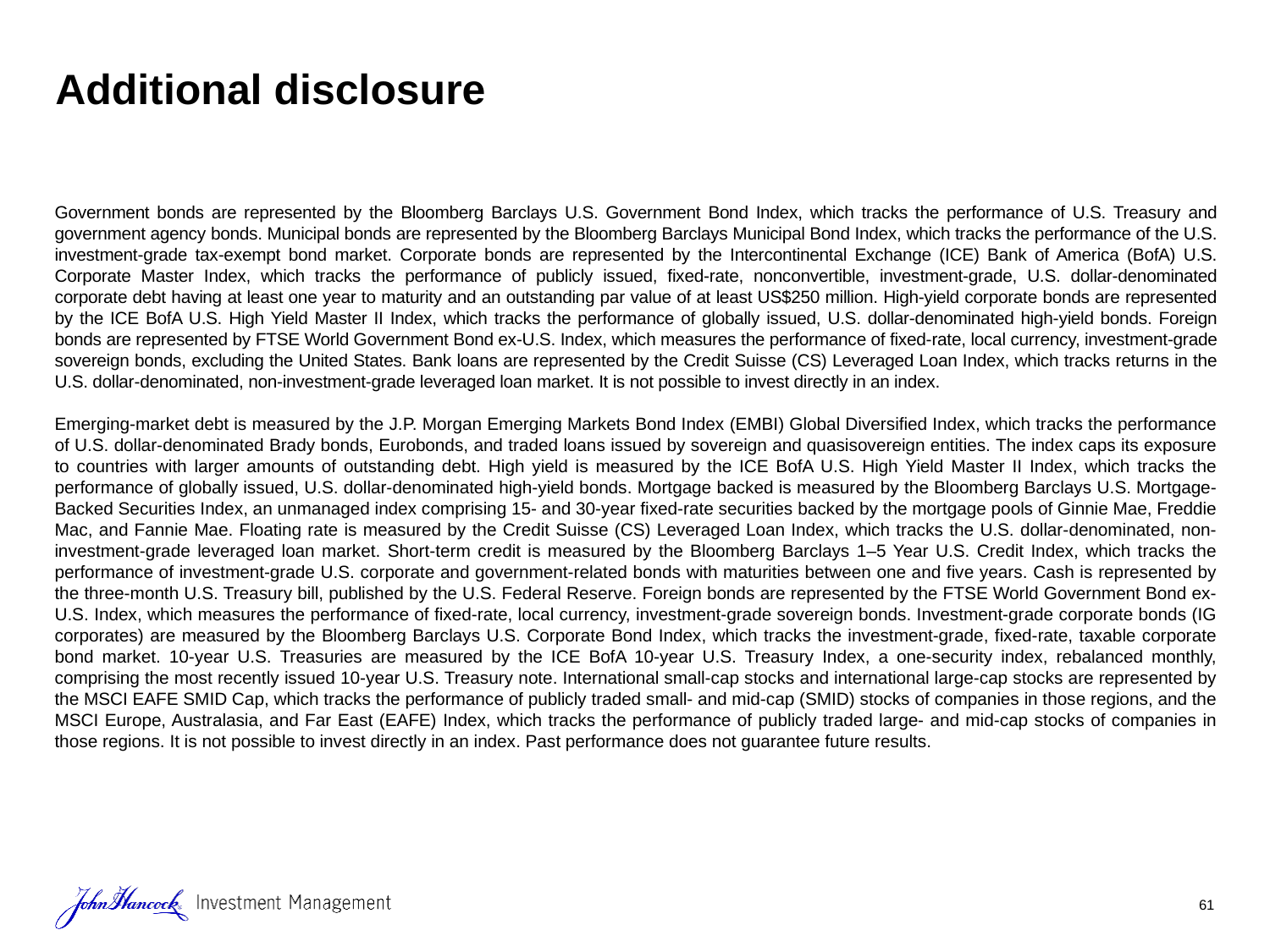

# Additional disclosure
Government bonds are represented by the Bloomberg Barclays U.S. Government Bond Index, which tracks the performance of U.S. Treasury and government agency bonds. Municipal bonds are represented by the Bloomberg Barclays Municipal Bond Index, which tracks the performance of the U.S. investment-grade tax-exempt bond market. Corporate bonds are represented by the Intercontinental Exchange (ICE) Bank of America (BofA) U.S. Corporate Master Index, which tracks the performance of publicly issued, fixed-rate, nonconvertible, investment-grade, U.S. dollar-denominated corporate debt having at least one year to maturity and an outstanding par value of at least US$250 million. High-yield corporate bonds are represented by the ICE BofA U.S. High Yield Master II Index, which tracks the performance of globally issued, U.S. dollar-denominated high-yield bonds. Foreign bonds are represented by FTSE World Government Bond ex-U.S. Index, which measures the performance of fixed-rate, local currency, investment-grade sovereign bonds, excluding the United States. Bank loans are represented by the Credit Suisse (CS) Leveraged Loan Index, which tracks returns in the U.S. dollar-denominated, non-investment-grade leveraged loan market. It is not possible to invest directly in an index.
Emerging-market debt is measured by the J.P. Morgan Emerging Markets Bond Index (EMBI) Global Diversified Index, which tracks the performance of U.S. dollar-denominated Brady bonds, Eurobonds, and traded loans issued by sovereign and quasisovereign entities. The index caps its exposure to countries with larger amounts of outstanding debt. High yield is measured by the ICE BofA U.S. High Yield Master II Index, which tracks the performance of globally issued, U.S. dollar-denominated high-yield bonds. Mortgage backed is measured by the Bloomberg Barclays U.S. Mortgage-Backed Securities Index, an unmanaged index comprising 15- and 30-year fixed-rate securities backed by the mortgage pools of Ginnie Mae, Freddie Mac, and Fannie Mae. Floating rate is measured by the Credit Suisse (CS) Leveraged Loan Index, which tracks the U.S. dollar-denominated, non-investment-grade leveraged loan market. Short-term credit is measured by the Bloomberg Barclays 1–5 Year U.S. Credit Index, which tracks the performance of investment-grade U.S. corporate and government-related bonds with maturities between one and five years. Cash is represented by the three-month U.S. Treasury bill, published by the U.S. Federal Reserve. Foreign bonds are represented by the FTSE World Government Bond ex-U.S. Index, which measures the performance of fixed-rate, local currency, investment-grade sovereign bonds. Investment-grade corporate bonds (IG corporates) are measured by the Bloomberg Barclays U.S. Corporate Bond Index, which tracks the investment-grade, fixed-rate, taxable corporate bond market. 10-year U.S. Treasuries are measured by the ICE BofA 10-year U.S. Treasury Index, a one-security index, rebalanced monthly, comprising the most recently issued 10-year U.S. Treasury note. International small-cap stocks and international large-cap stocks are represented by the MSCI EAFE SMID Cap, which tracks the performance of publicly traded small- and mid-cap (SMID) stocks of companies in those regions, and the MSCI Europe, Australasia, and Far East (EAFE) Index, which tracks the performance of publicly traded large- and mid-cap stocks of companies in those regions. It is not possible to invest directly in an index. Past performance does not guarantee future results.
61